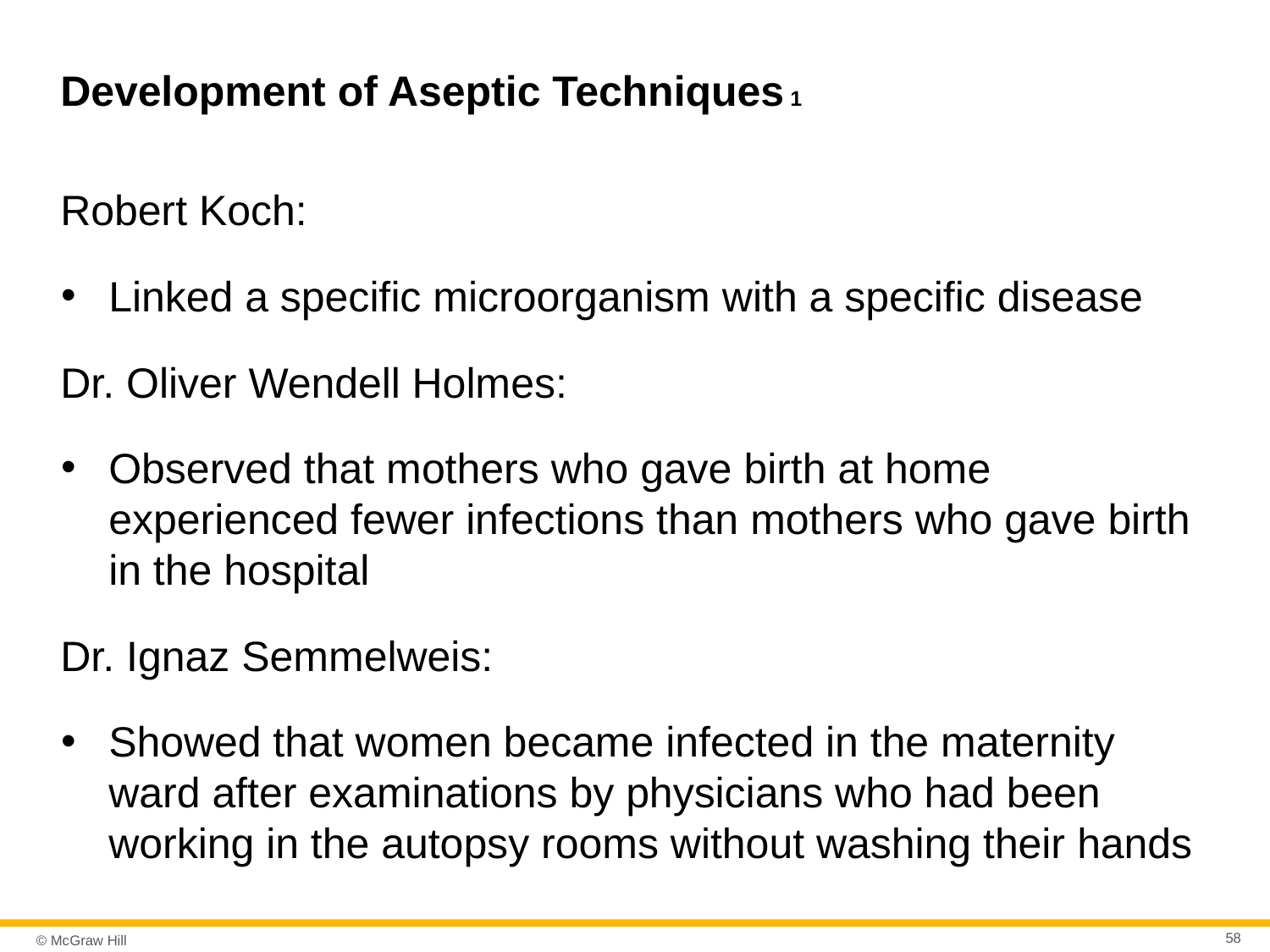

# Development of Aseptic Techniques 1
Robert Koch:
Linked a specific microorganism with a specific disease
Dr. Oliver Wendell Holmes:
Observed that mothers who gave birth at home experienced fewer infections than mothers who gave birth in the hospital
Dr. Ignaz Semmelweis:
Showed that women became infected in the maternity ward after examinations by physicians who had been working in the autopsy rooms without washing their hands